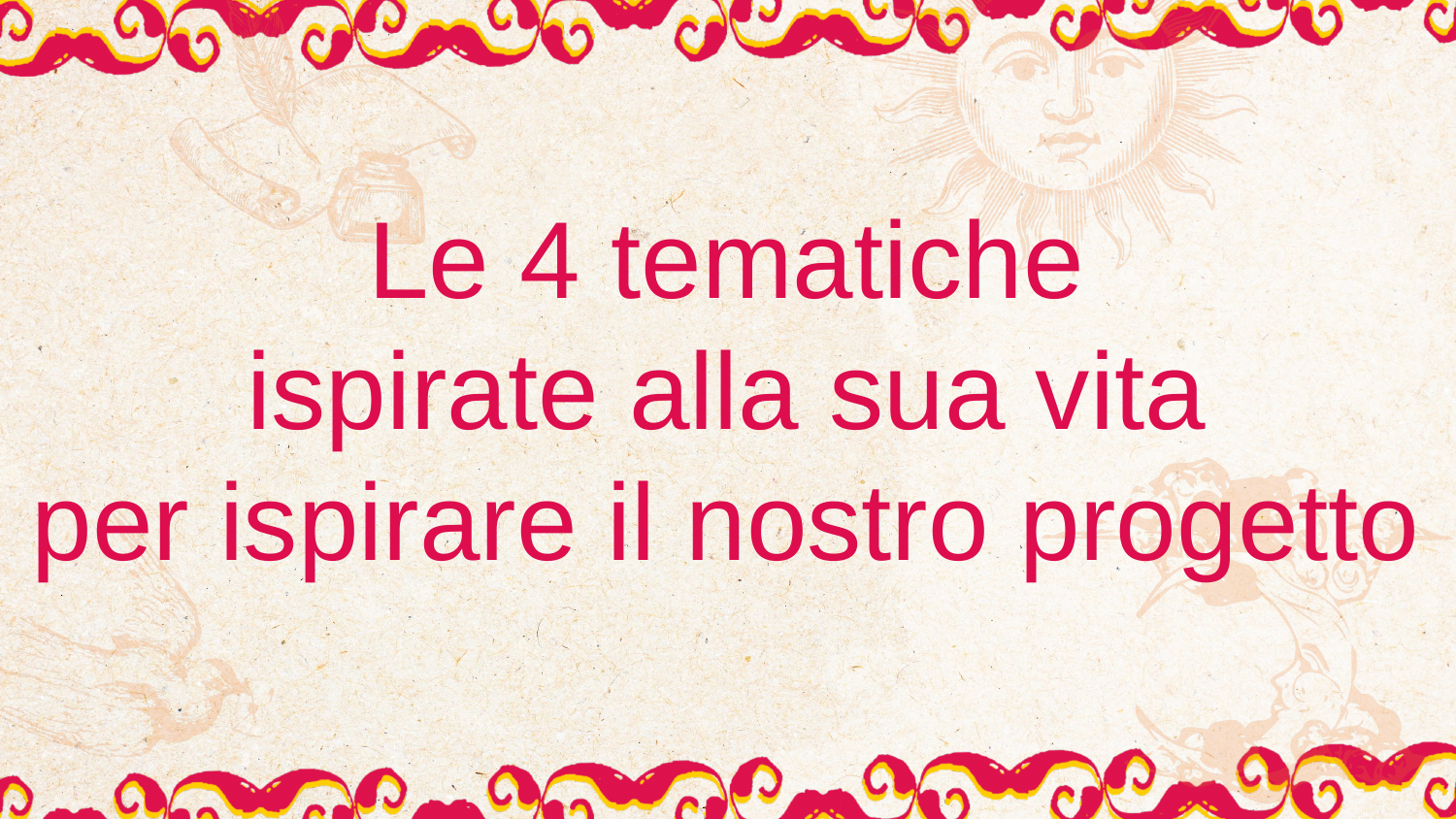

Le 4 tematiche
ispirate alla sua vita
per ispirare il nostro progetto